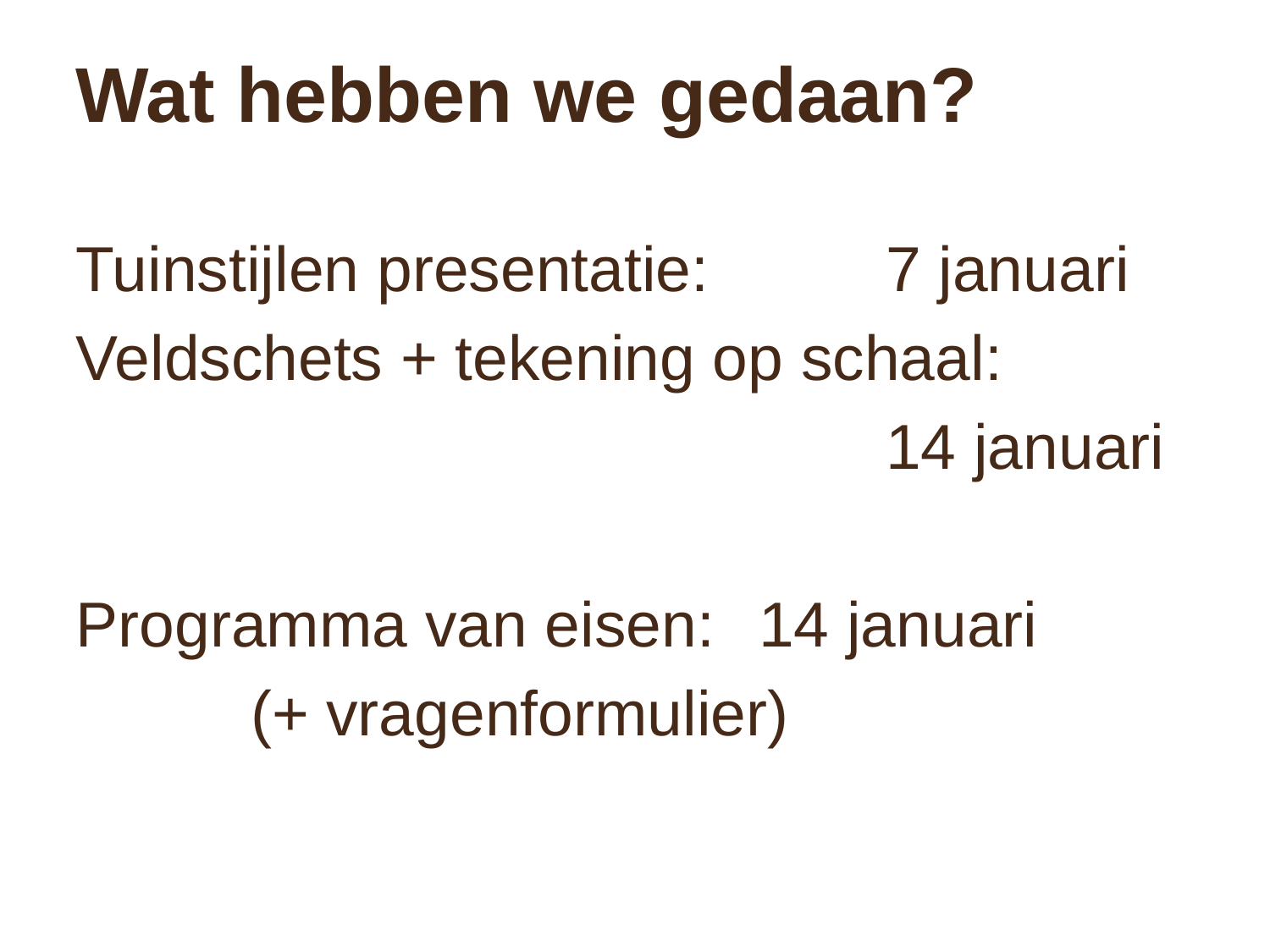

# Wat hebben we gedaan?
Tuinstijlen presentatie:		7 januari
Veldschets + tekening op schaal:
							14 januari

Programma van eisen:	14 januari
		(+ vragenformulier)